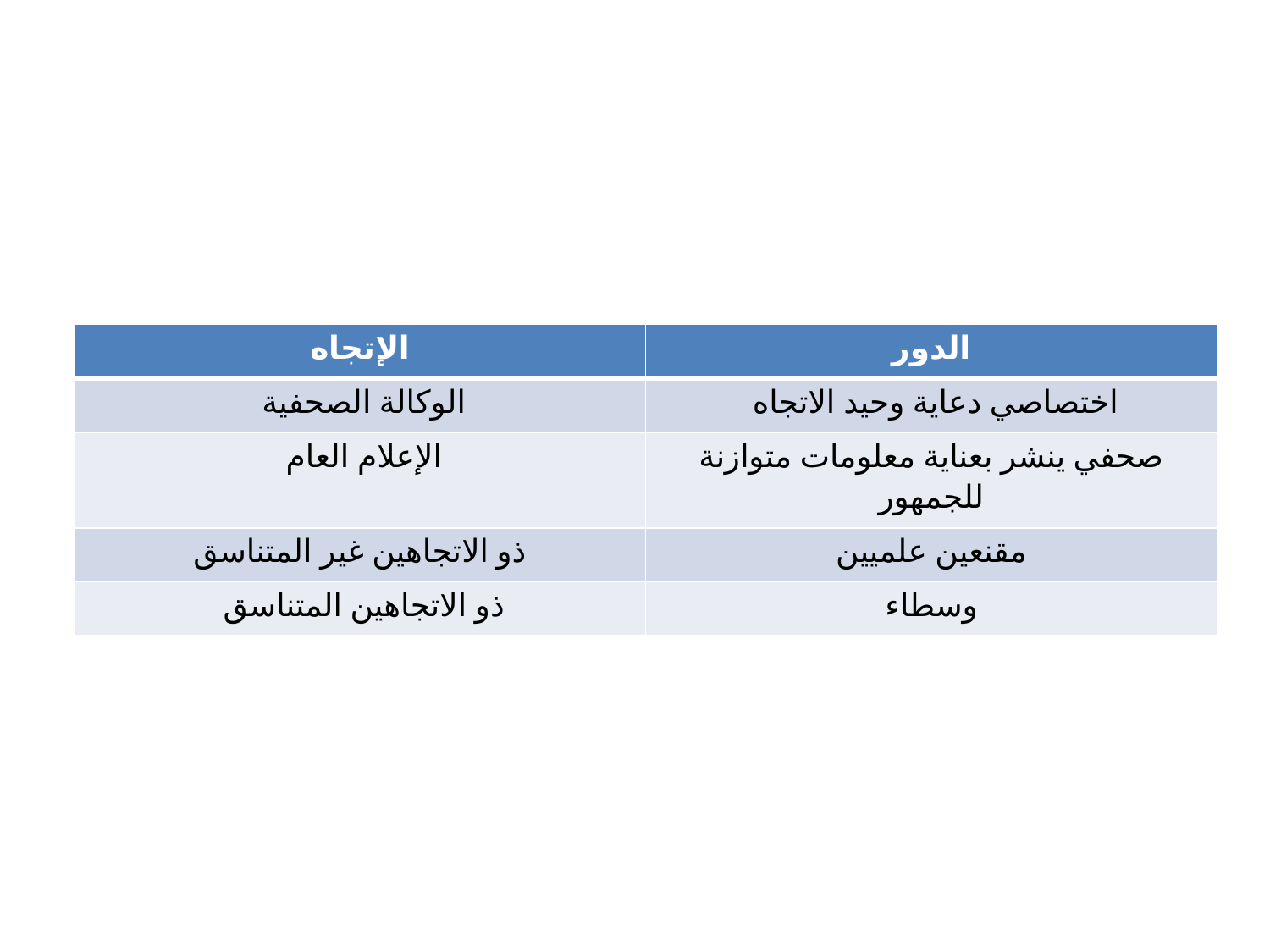

#
| الإتجاه | الدور |
| --- | --- |
| الوكالة الصحفية | اختصاصي دعاية وحيد الاتجاه |
| الإعلام العام | صحفي ينشر بعناية معلومات متوازنة للجمهور |
| ذو الاتجاهين غير المتناسق | مقنعين علميين |
| ذو الاتجاهين المتناسق | وسطاء |